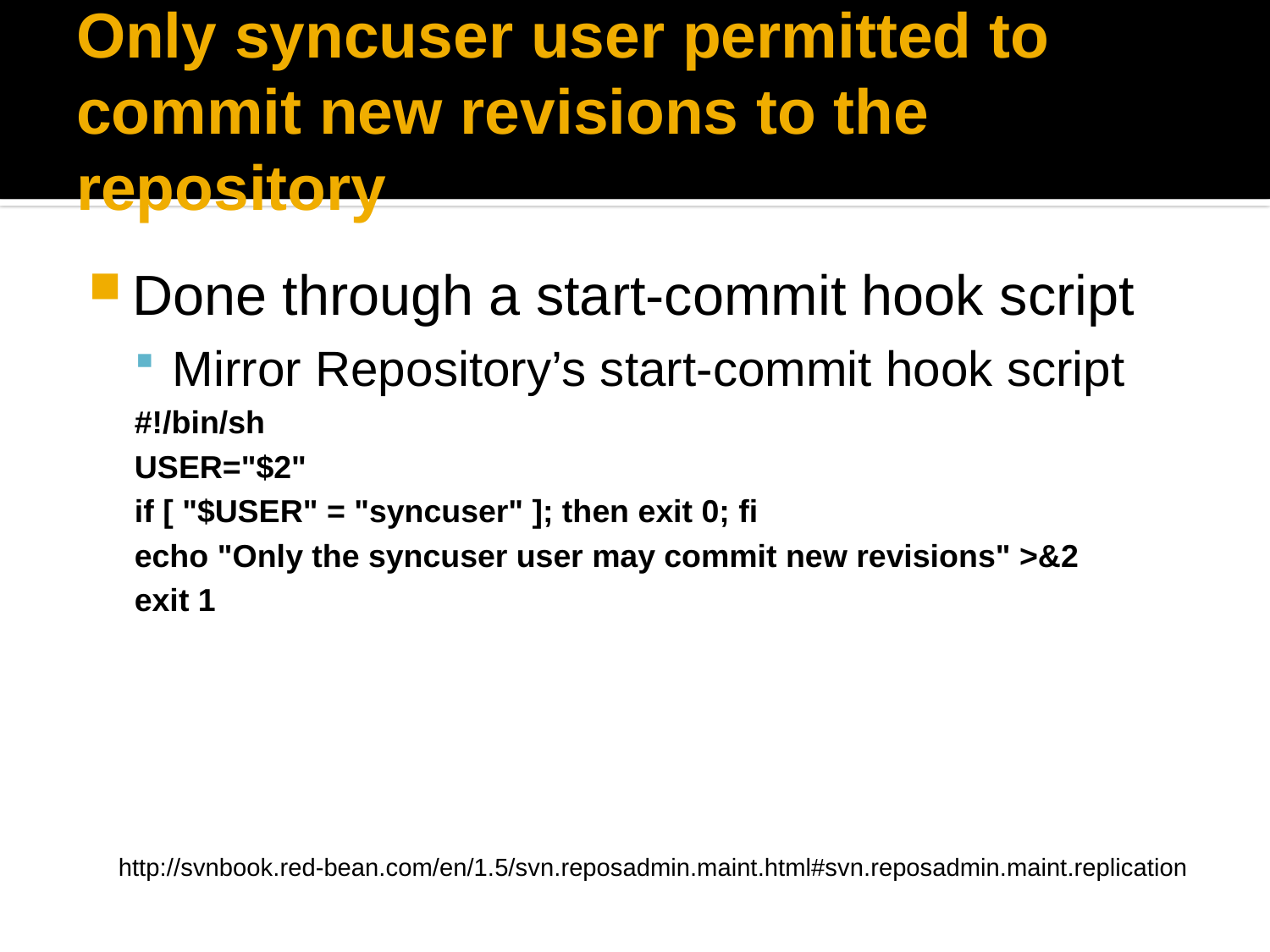

# Only syncuser user permitted to commit new revisions to the repository
Done through a start-commit hook script
Mirror Repository’s start-commit hook script
#!/bin/sh
USER="$2"
if [ "$USER" = "syncuser" ]; then exit 0; fi
echo "Only the syncuser user may commit new revisions" >&2
exit 1
http://svnbook.red-bean.com/en/1.5/svn.reposadmin.maint.html#svn.reposadmin.maint.replication